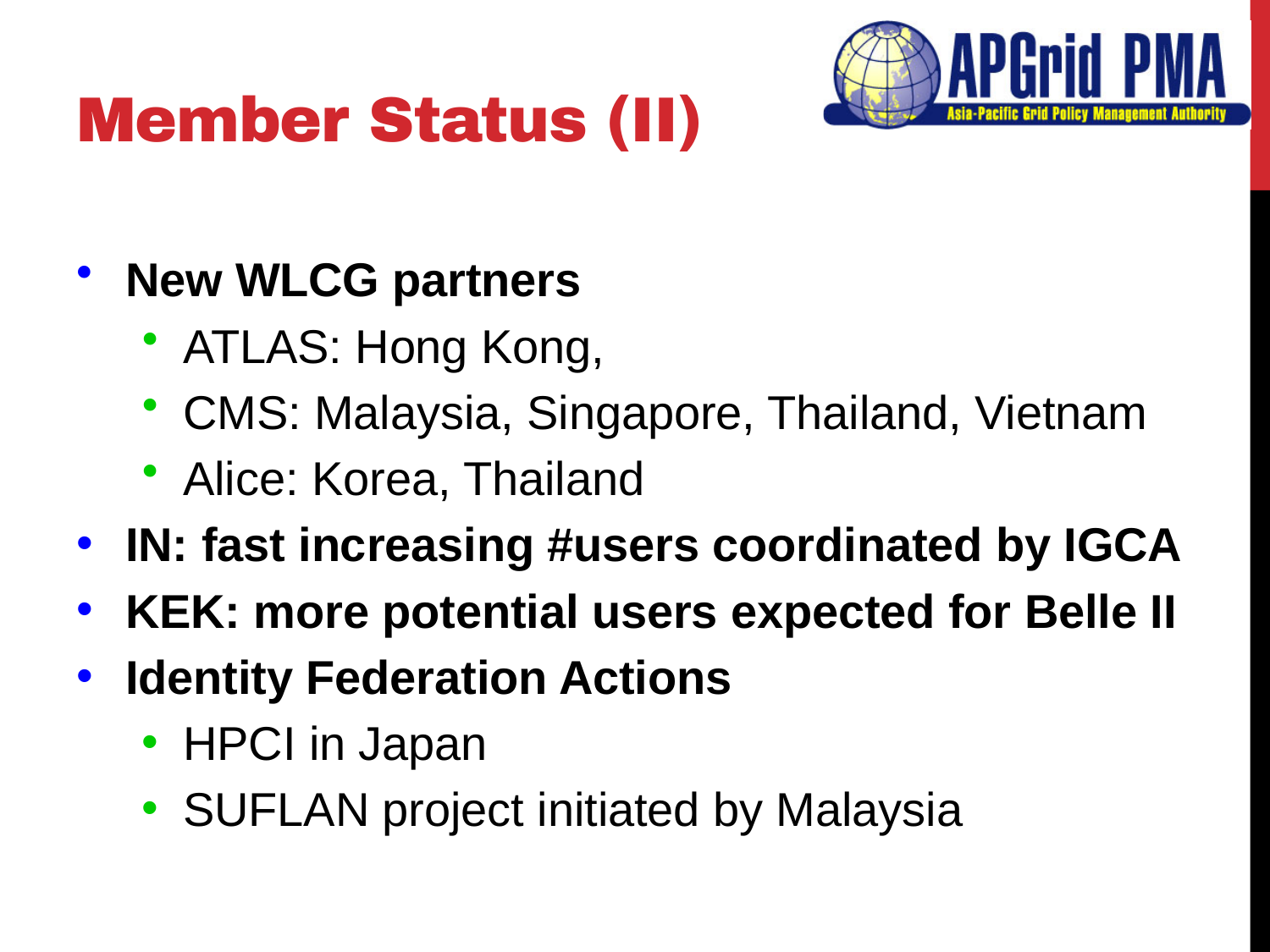

# Member Status (II)
New WLCG partners
ATLAS: Hong Kong,
CMS: Malaysia, Singapore, Thailand, Vietnam
Alice: Korea, Thailand
IN: fast increasing #users coordinated by IGCA
KEK: more potential users expected for Belle II
Identity Federation Actions
HPCI in Japan
SUFLAN project initiated by Malaysia